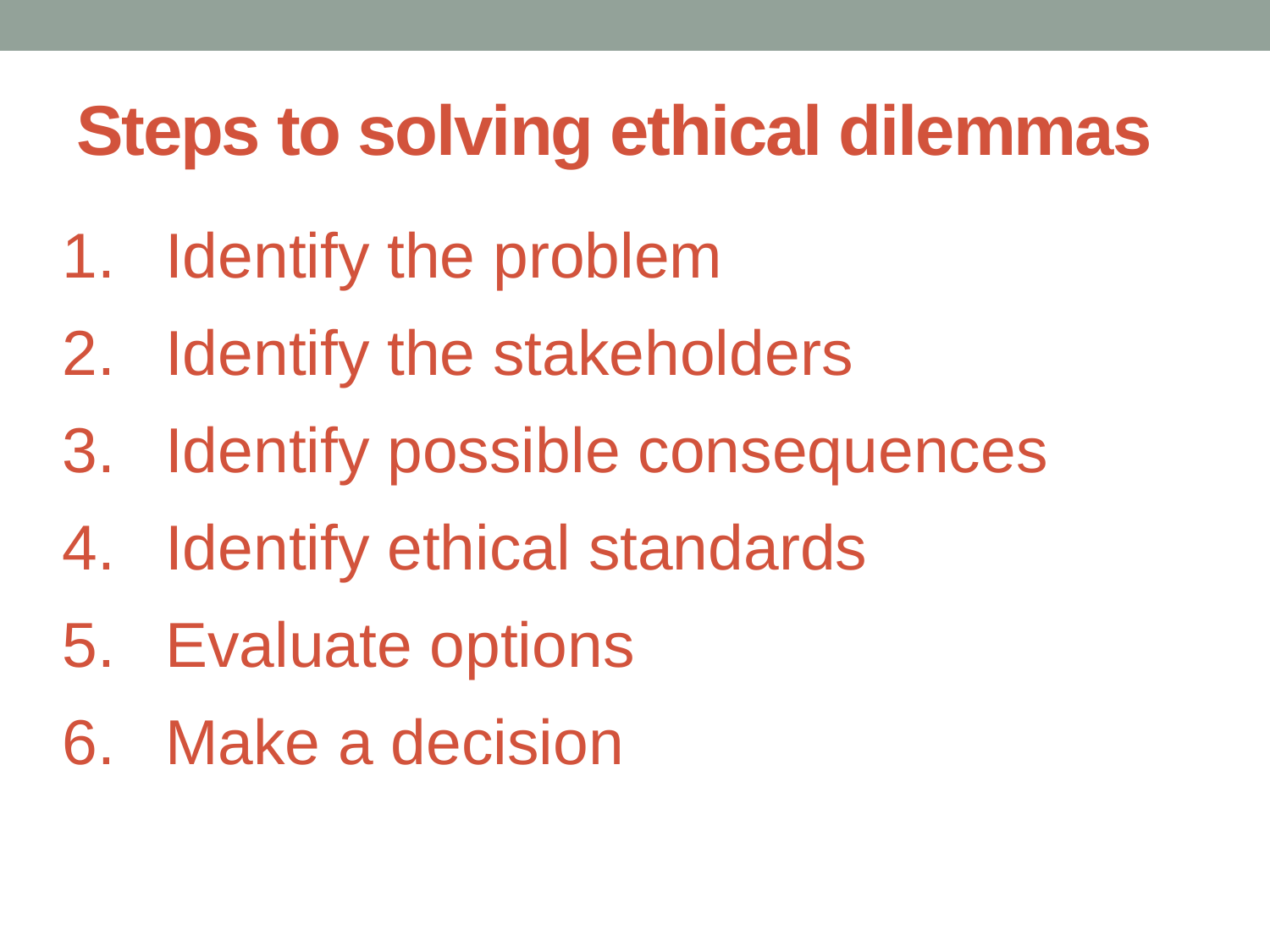

# Steps to solving ethical dilemmas
Identify the problem
Identify the stakeholders
Identify possible consequences
Identify ethical standards
Evaluate options
Make a decision